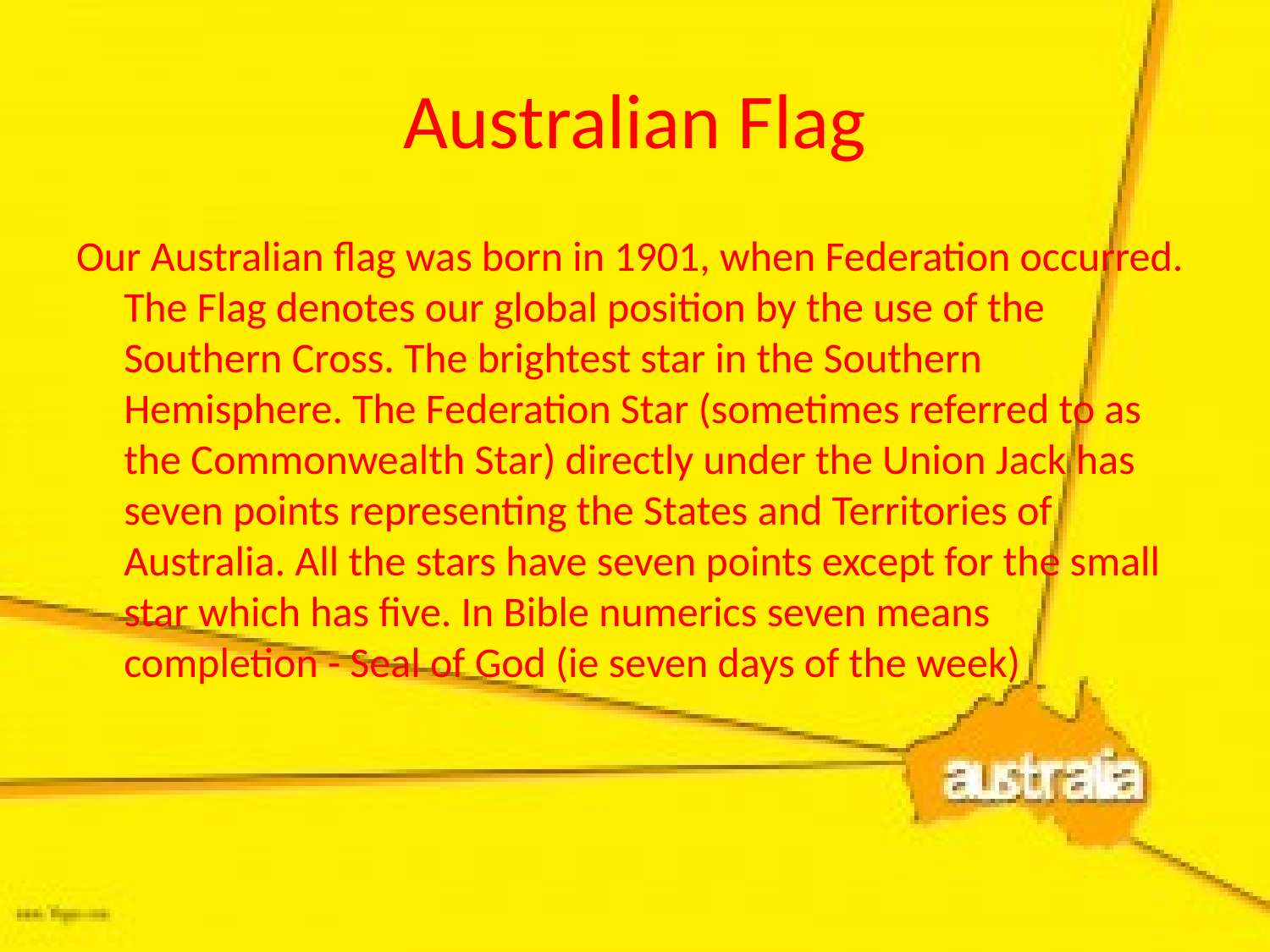

# Australian Flag
Our Australian flag was born in 1901, when Federation occurred. The Flag denotes our global position by the use of the Southern Cross. The brightest star in the Southern Hemisphere. The Federation Star (sometimes referred to as the Commonwealth Star) directly under the Union Jack has seven points representing the States and Territories of Australia. All the stars have seven points except for the small star which has five. In Bible numerics seven means completion - Seal of God (ie seven days of the week)